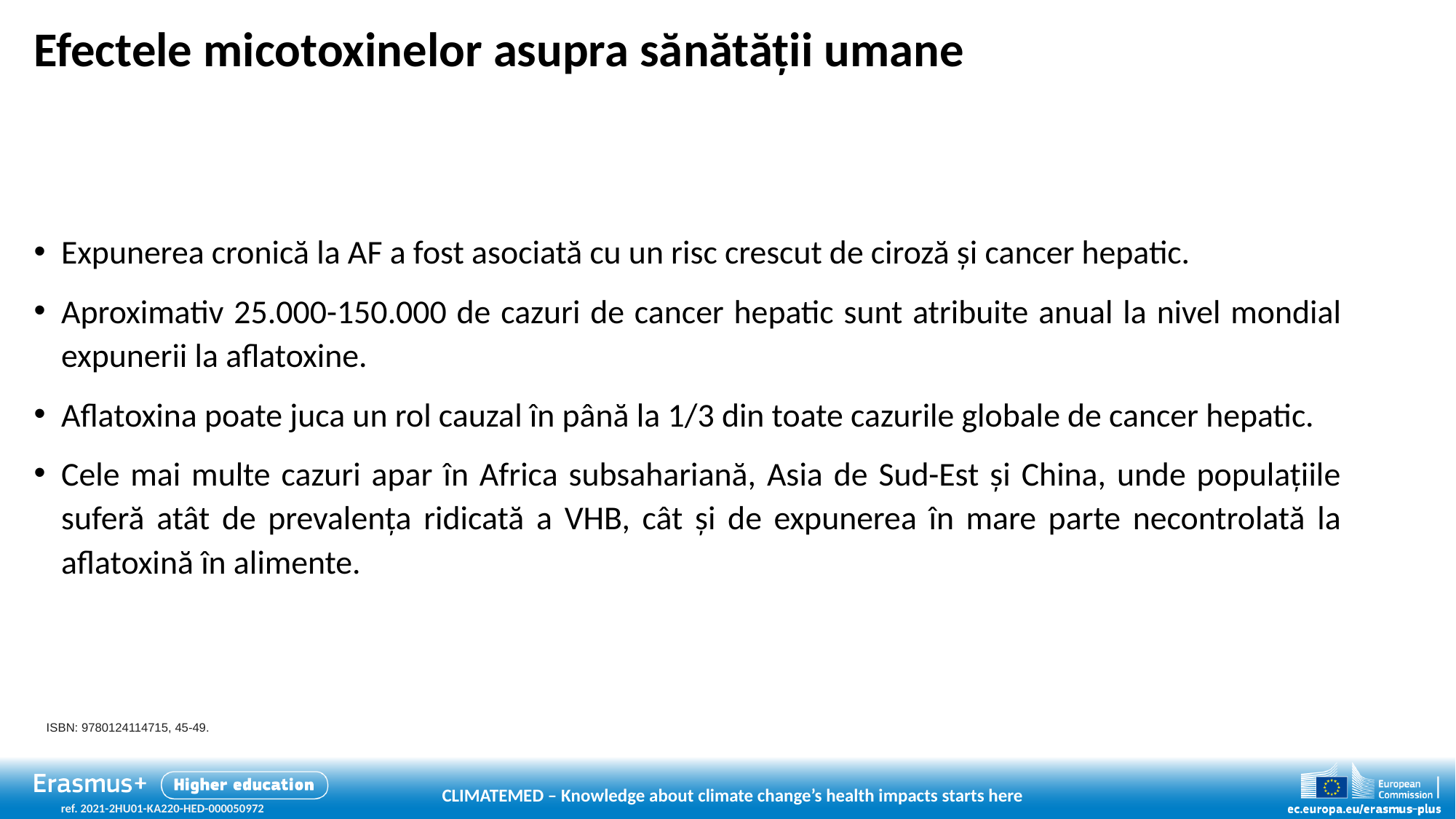

# Efectele micotoxinelor asupra sănătății umane
Expunerea cronică la AF a fost asociată cu un risc crescut de ciroză și cancer hepatic.
Aproximativ 25.000-150.000 de cazuri de cancer hepatic sunt atribuite anual la nivel mondial expunerii la aflatoxine.
Aflatoxina poate juca un rol cauzal în până la 1/3 din toate cazurile globale de cancer hepatic.
Cele mai multe cazuri apar în Africa subsahariană, Asia de Sud-Est și China, unde populațiile suferă atât de prevalența ridicată a VHB, cât și de expunerea în mare parte necontrolată la aflatoxină în alimente.
ISBN: 9780124114715, 45-49.